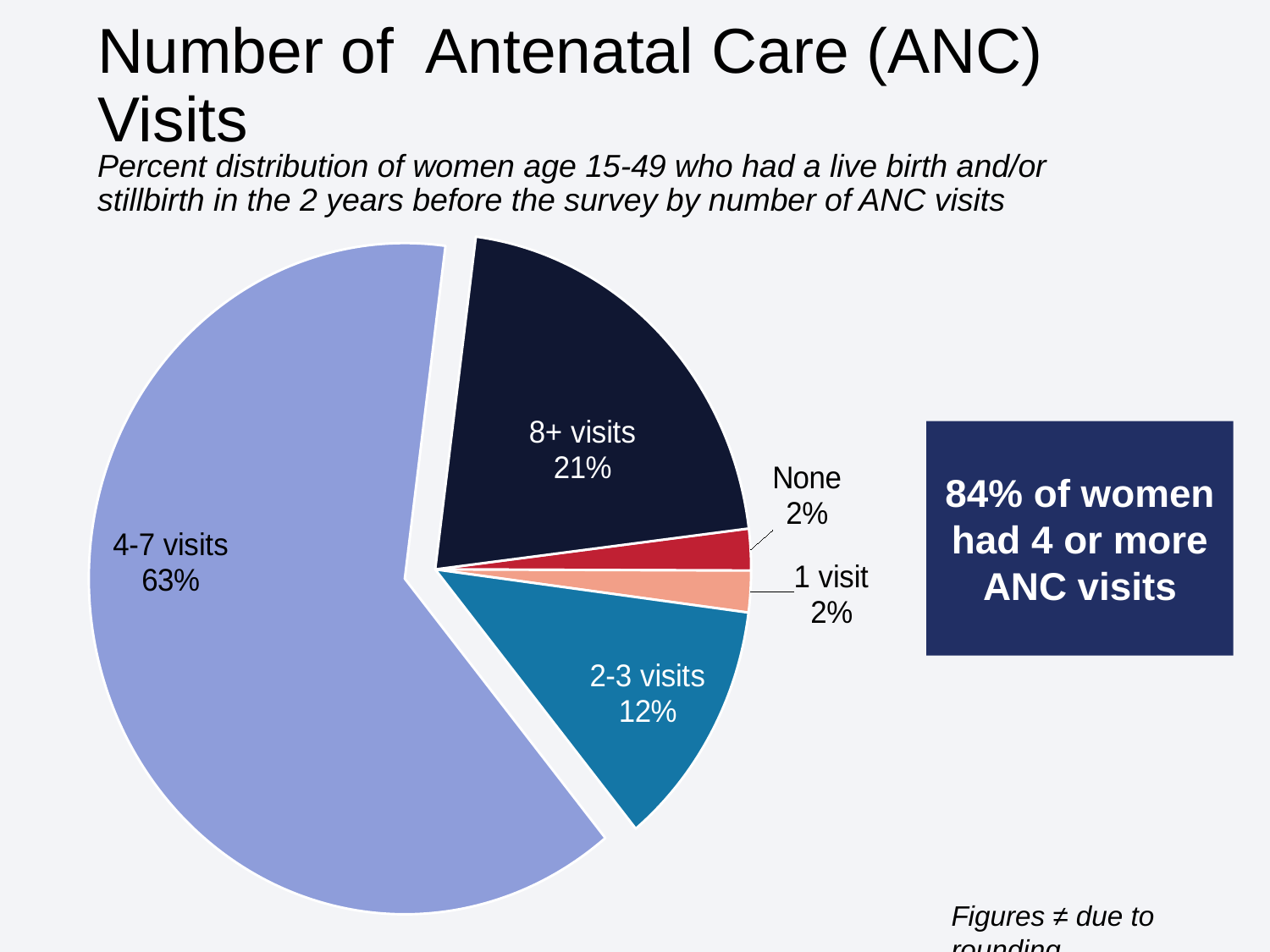

Number of  Antenatal Care (ANC) Visits
Percent distribution of women age 15-49 who had a live birth and/or stillbirth in the 2 years before the survey by number of ANC visits

### Chart

| Category | Sales |
|---|---|
| None | 2.0 |
| 1 visit | 2.0 |
| 2-3 visits | 12.0 |
| 4-7 visits | 63.0 |
| 8+ visits | 21.0 |
84% of women had 4 or more ANC visits
Figures ≠ due to rounding.